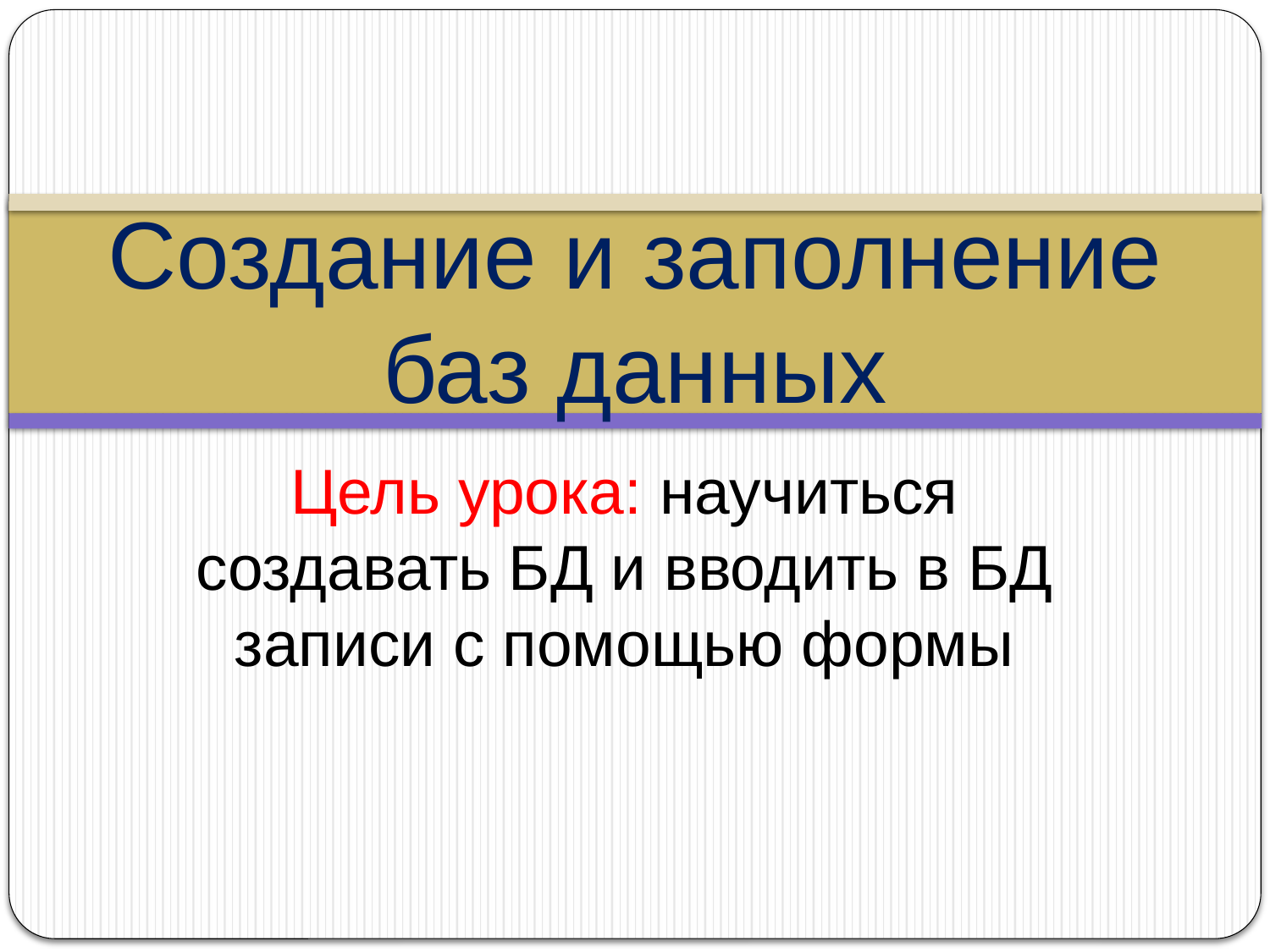

# Создание и заполнение баз данных
Цель урока: научиться создавать БД и вводить в БД записи с помощью формы